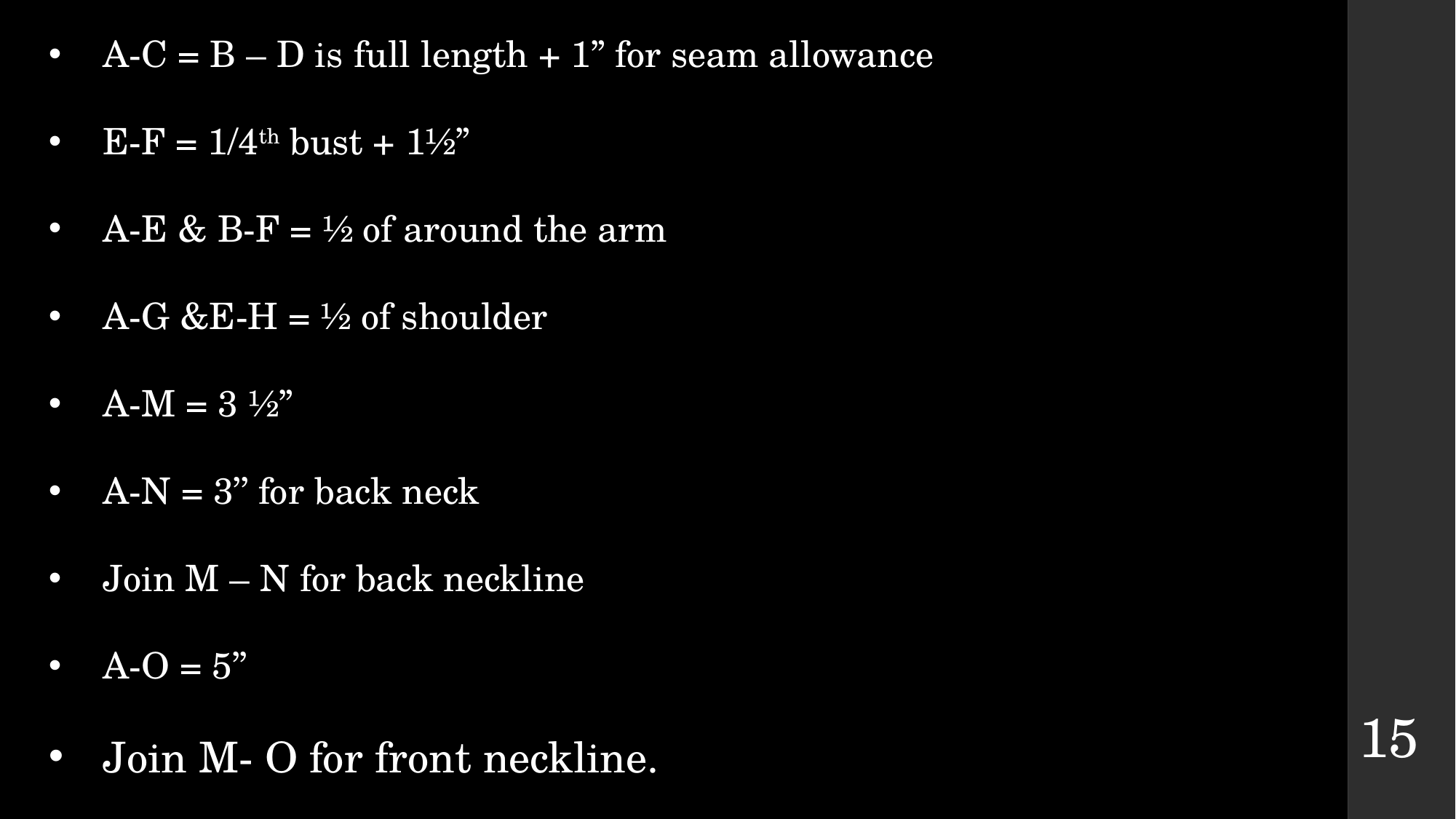

A-C = B – D is full length + 1” for seam allowance

E-F = 1/4th bust + 1½”

A-E & B-F = ½ of around the arm

A-G &E-H = ½ of shoulder

A-M = 3 ½”

A-N = 3’’ for back neck

Join M – N for back neckline

A-O = 5’’

Join M- O for front neckline.
15